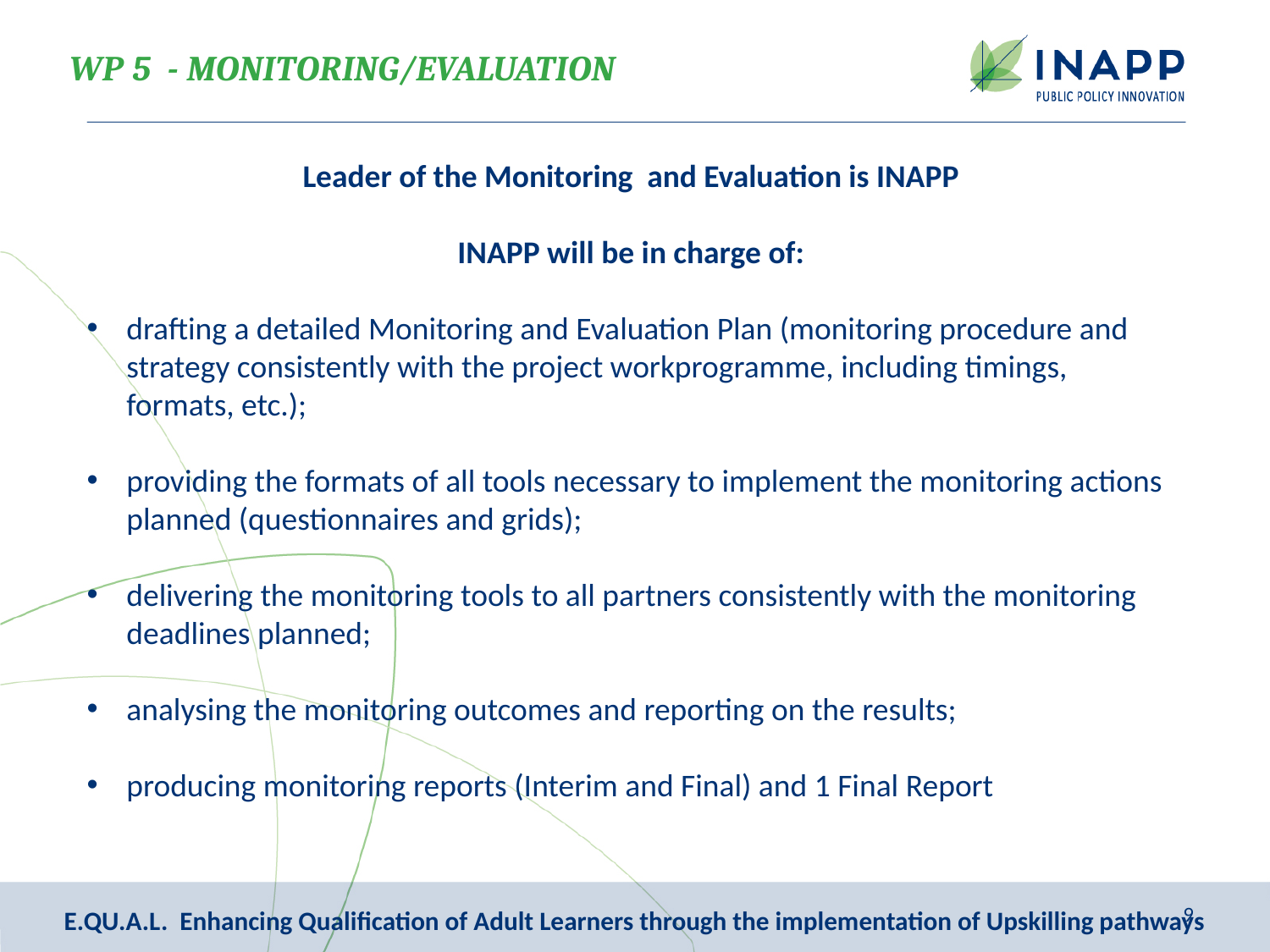

WP 5  - MONITORING/EVALUATION
Leader of the Monitoring  and Evaluation is INAPP

INAPP will be in charge of:

drafting a detailed Monitoring and Evaluation Plan (monitoring procedure and strategy consistently with the project workprogramme, including timings, formats, etc.);

providing the formats of all tools necessary to implement the monitoring actions planned (questionnaires and grids);

delivering the monitoring tools to all partners consistently with the monitoring deadlines planned;

analysing the monitoring outcomes and reporting on the results;

producing monitoring reports (Interim and Final) and 1 Final Report

9
E.QU.A.L.  Enhancing Qualification of Adult Learners through the implementation of Upskilling pathways